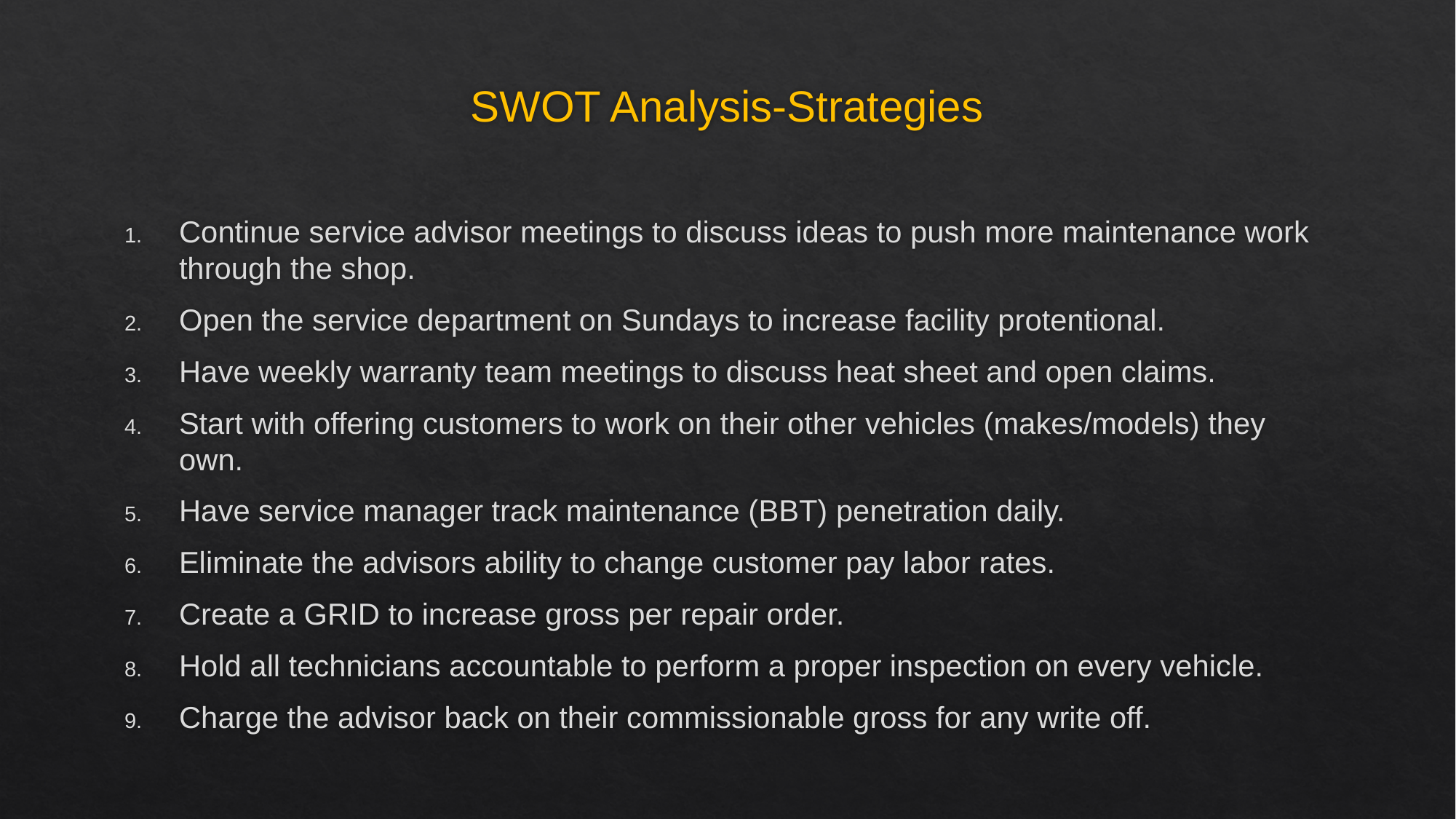

# SWOT Analysis-Strategies
Continue service advisor meetings to discuss ideas to push more maintenance work through the shop.
Open the service department on Sundays to increase facility protentional.
Have weekly warranty team meetings to discuss heat sheet and open claims.
Start with offering customers to work on their other vehicles (makes/models) they own.
Have service manager track maintenance (BBT) penetration daily.
Eliminate the advisors ability to change customer pay labor rates.
Create a GRID to increase gross per repair order.
Hold all technicians accountable to perform a proper inspection on every vehicle.
Charge the advisor back on their commissionable gross for any write off.